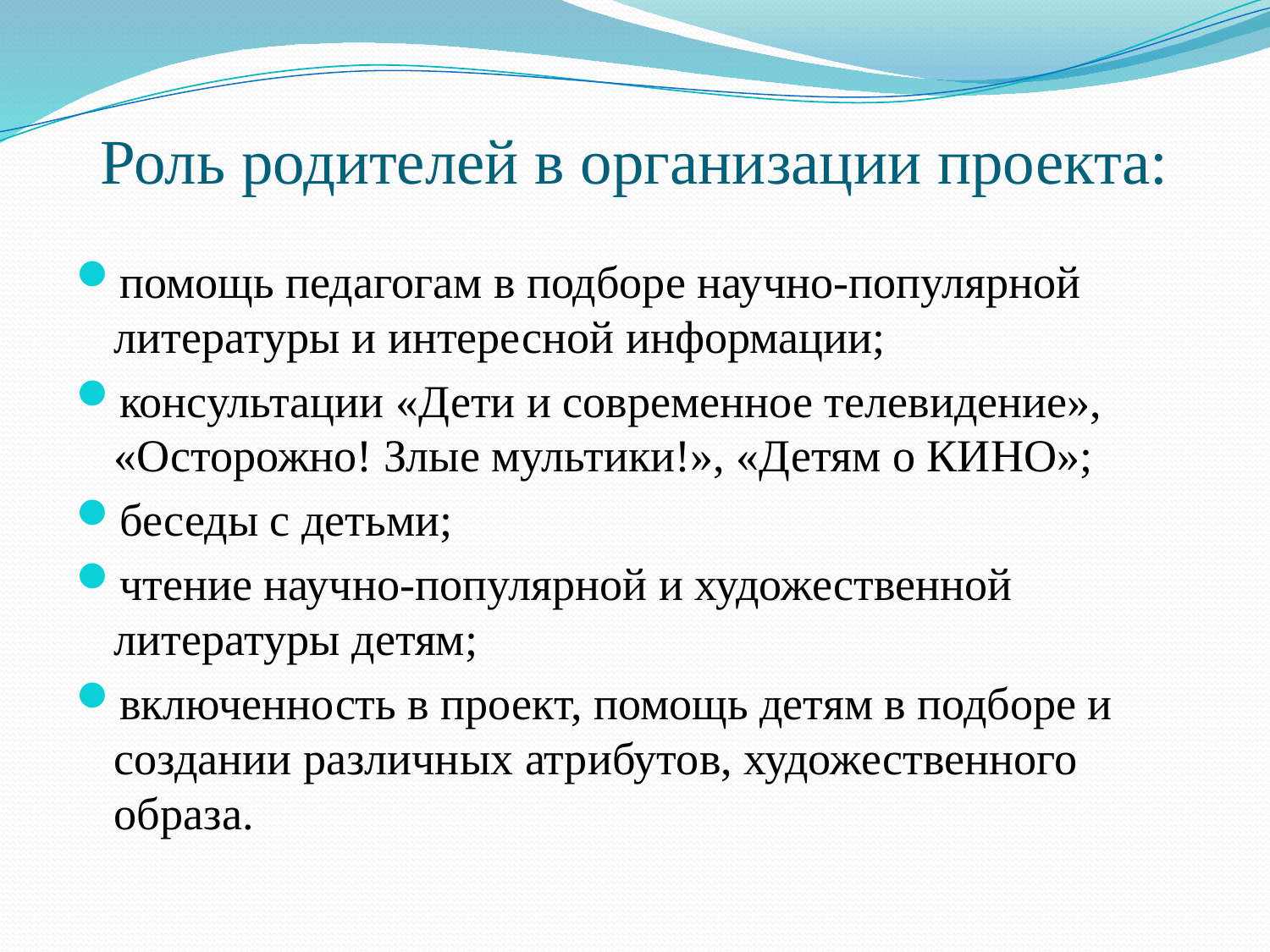

# Роль родителей в организации проекта:
помощь педагогам в подборе научно-популярной литературы и интересной информации;
консультации «Дети и современное телевидение», «Осторожно! Злые мультики!», «Детям о КИНО»;
беседы с детьми;
чтение научно-популярной и художественной литературы детям;
включенность в проект, помощь детям в подборе и создании различных атрибутов, художественного образа.